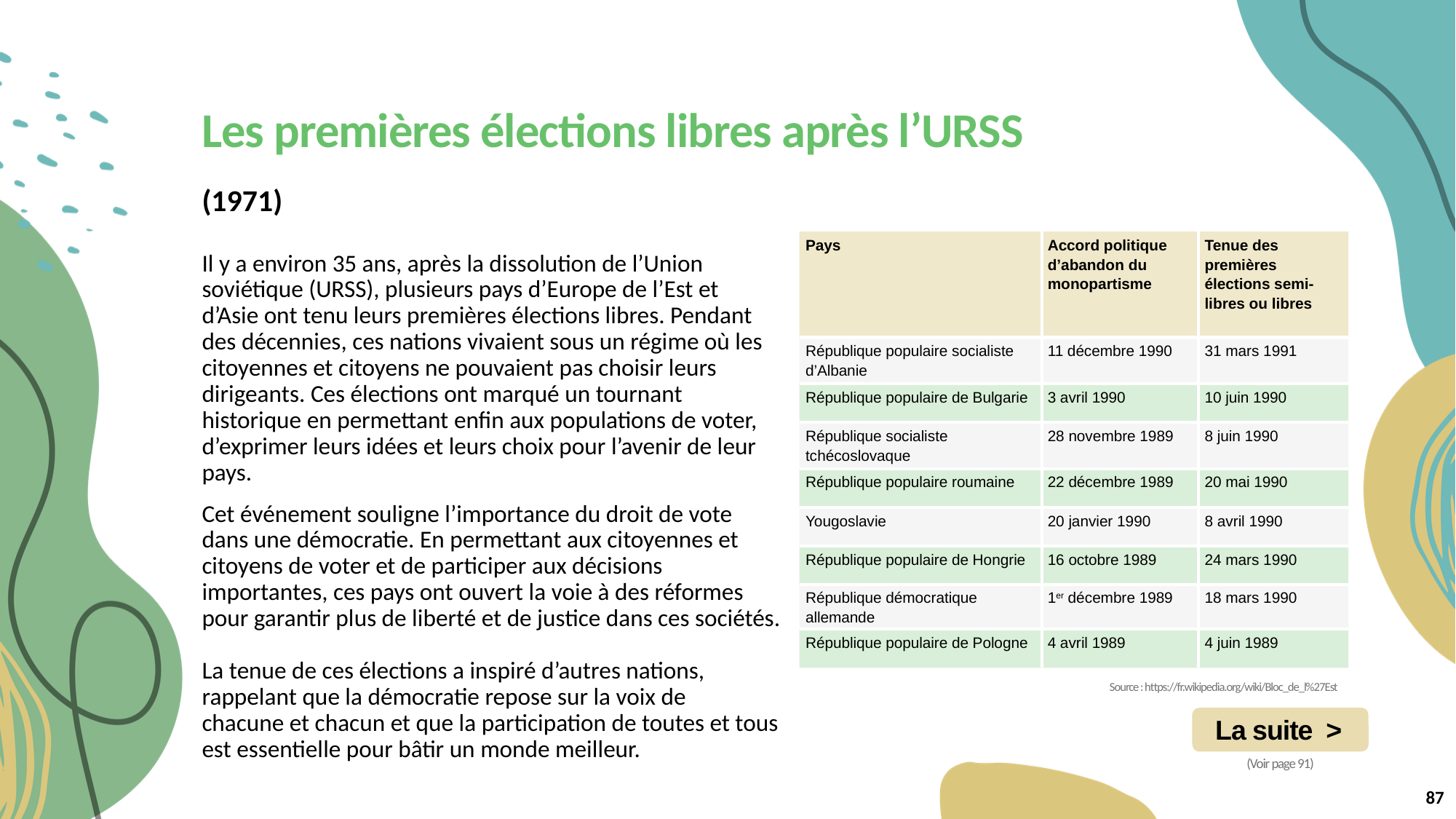

# Les premières élections libres après l’URSS
(1971)
| Pays | Accord politique d’abandon du monopartisme | Tenue des premières élections semi-libres ou libres |
| --- | --- | --- |
| République populaire socialiste d’Albanie | 11 décembre 1990 | 31 mars 1991 |
| République populaire de Bulgarie | 3 avril 1990 | 10 juin 1990 |
| République socialiste tchécoslovaque | 28 novembre 1989 | 8 juin 1990 |
| République populaire roumaine | 22 décembre 1989 | 20 mai 1990 |
| Yougoslavie | 20 janvier 1990 | 8 avril 1990 |
| République populaire de Hongrie | 16 octobre 1989 | 24 mars 1990 |
| République démocratique allemande | 1er décembre 1989 | 18 mars 1990 |
| République populaire de Pologne | 4 avril 1989 | 4 juin 1989 |
Il y a environ 35 ans, après la dissolution de l’Union soviétique (URSS), plusieurs pays d’Europe de l’Est et
d’Asie ont tenu leurs premières élections libres. Pendant des décennies, ces nations vivaient sous un régime où les citoyennes et citoyens ne pouvaient pas choisir leurs dirigeants. Ces élections ont marqué un tournant historique en permettant enfin aux populations de voter, d’exprimer leurs idées et leurs choix pour l’avenir de leur pays.
Cet événement souligne l’importance du droit de vote dans une démocratie. En permettant aux citoyennes et citoyens de voter et de participer aux décisions importantes, ces pays ont ouvert la voie à des réformes pour garantir plus de liberté et de justice dans ces sociétés.
La tenue de ces élections a inspiré d’autres nations, rappelant que la démocratie repose sur la voix de
chacune et chacun et que la participation de toutes et tous est essentielle pour bâtir un monde meilleur.
Source : https://fr.wikipedia.org/wiki/Bloc_de_l%27Est

(Voir page 91)
87